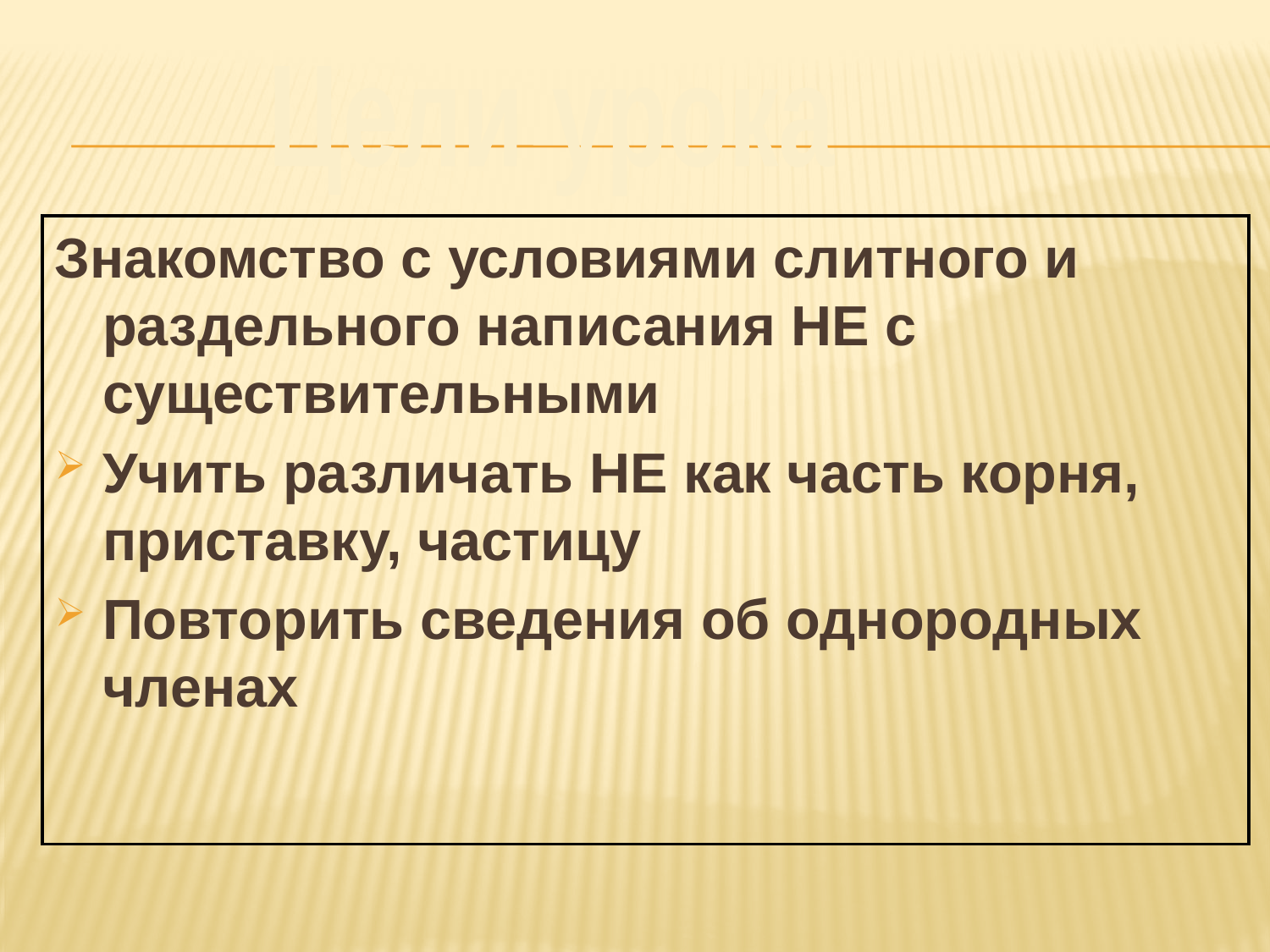

Цели урока
Знакомство с условиями слитного и раздельного написания НЕ с существительными
Учить различать НЕ как часть корня, приставку, частицу
Повторить сведения об однородных членах